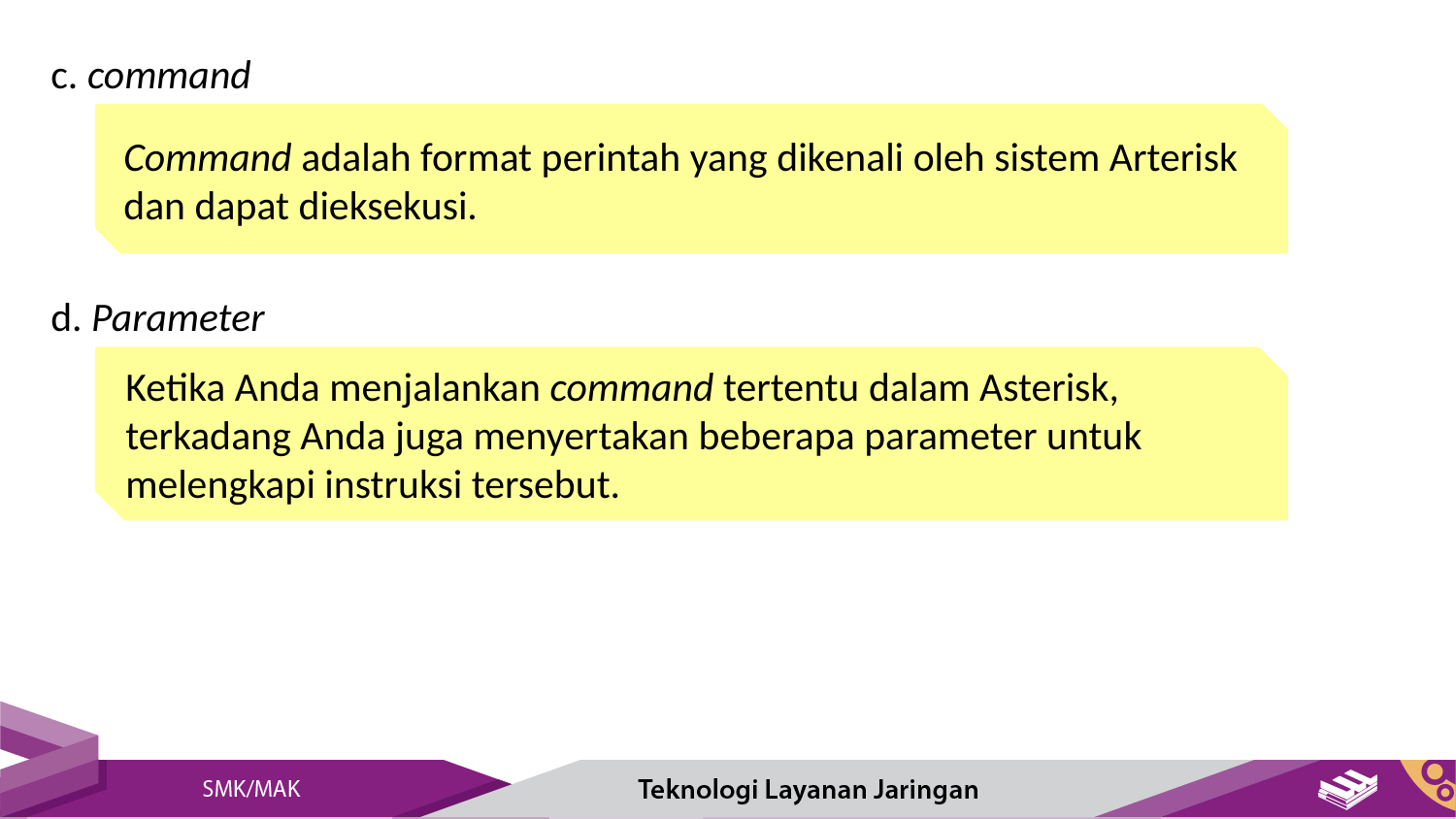

c. command
Command adalah format perintah yang dikenali oleh sistem Arterisk dan dapat dieksekusi.
d. Parameter
Ketika Anda menjalankan command tertentu dalam Asterisk, terkadang Anda juga menyertakan beberapa parameter untuk melengkapi instruksi tersebut.